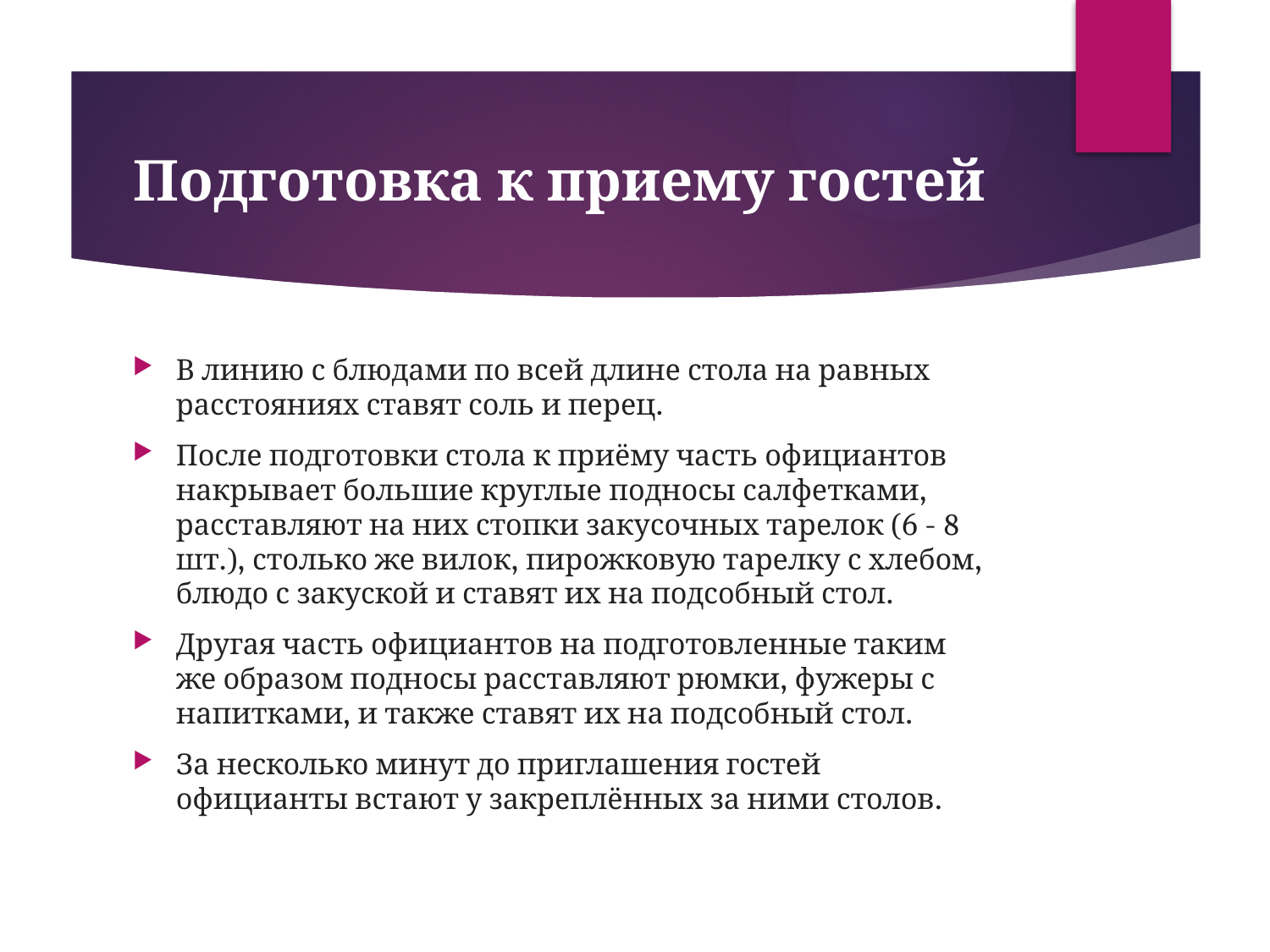

# Подготовка к приему гостей
В линию с блюдами по всей длине стола на равных расстояниях ставят соль и перец.
После подготовки стола к приёму часть официантов накрывает большие круглые подносы салфетками, расставляют на них стопки закусочных тарелок (6 - 8 шт.), столько же вилок, пирожковую тарелку с хлебом, блюдо с закуской и ставят их на подсобный стол.
Другая часть официантов на подготовленные таким же образом подносы расставляют рюмки, фужеры с напитками, и также ставят их на подсобный стол.
За несколько минут до приглашения гостей официанты встают у закреплённых за ними столов.